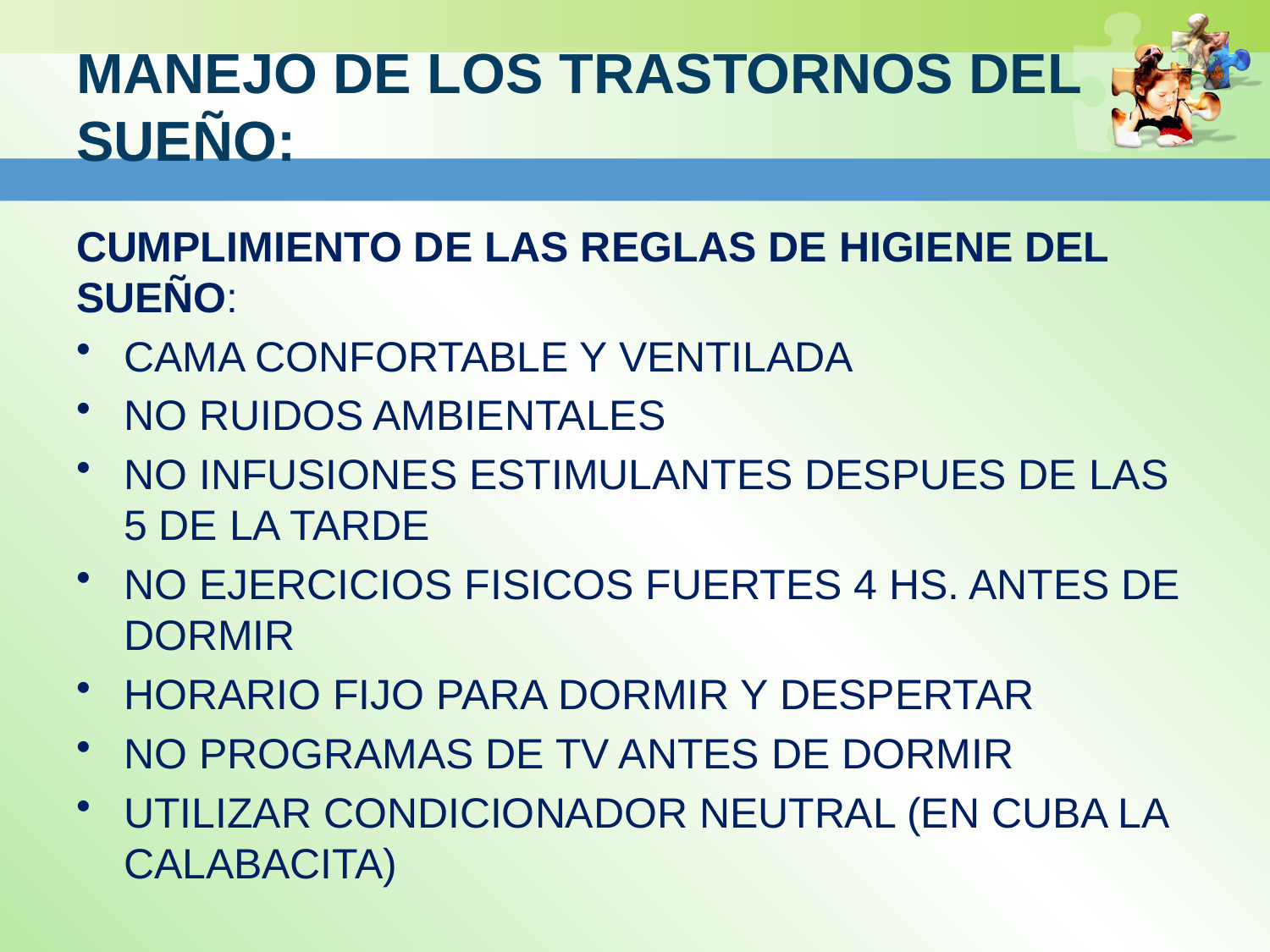

# MANEJO DE LOS TRASTORNOS DEL SUEÑO:
CUMPLIMIENTO DE LAS REGLAS DE HIGIENE DEL SUEÑO:
CAMA CONFORTABLE Y VENTILADA
NO RUIDOS AMBIENTALES
NO INFUSIONES ESTIMULANTES DESPUES DE LAS 5 DE LA TARDE
NO EJERCICIOS FISICOS FUERTES 4 HS. ANTES DE DORMIR
HORARIO FIJO PARA DORMIR Y DESPERTAR
NO PROGRAMAS DE TV ANTES DE DORMIR
UTILIZAR CONDICIONADOR NEUTRAL (EN CUBA LA CALABACITA)